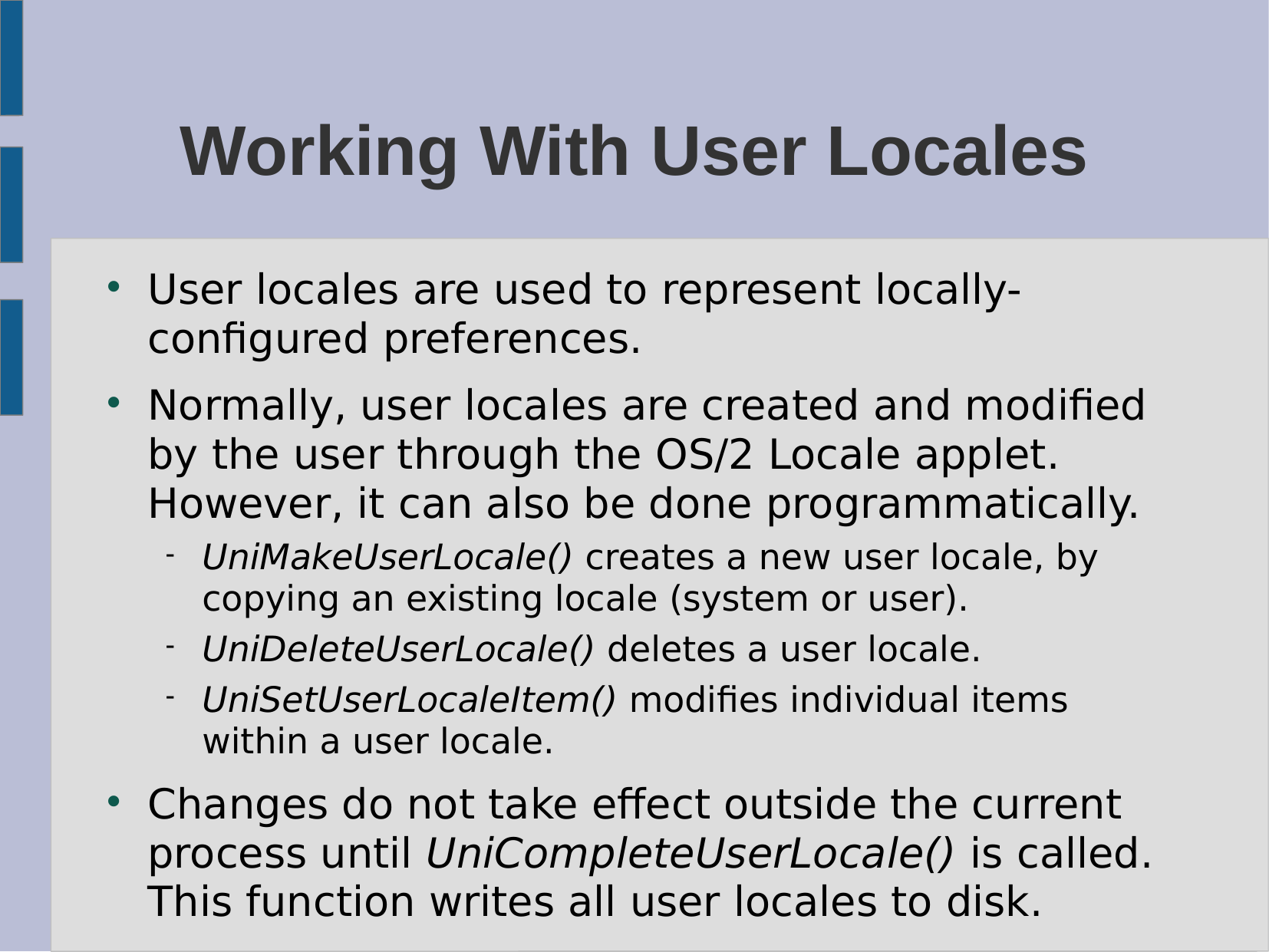

# Working With User Locales
User locales are used to represent locally-configured preferences.
Normally, user locales are created and modified by the user through the OS/2 Locale applet.  However, it can also be done programmatically.
UniMakeUserLocale() creates a new user locale, by copying an existing locale (system or user).
UniDeleteUserLocale() deletes a user locale.
UniSetUserLocaleItem() modifies individual items within a user locale.
Changes do not take effect outside the current process until UniCompleteUserLocale() is called.  This function writes all user locales to disk.